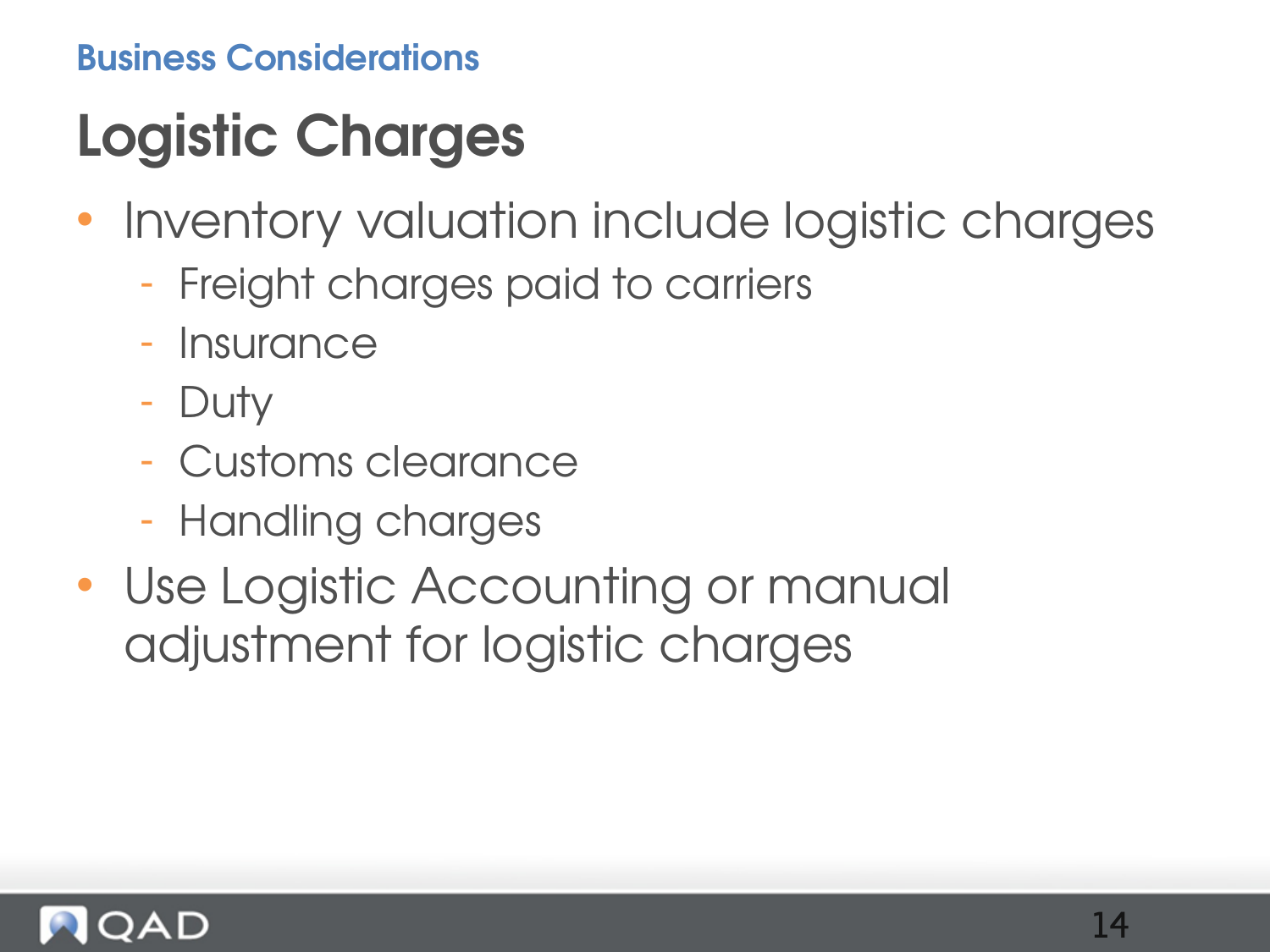

Business Considerations
# Logistic Charges
Inventory valuation include logistic charges
Freight charges paid to carriers
Insurance
Duty
Customs clearance
Handling charges
Use Logistic Accounting or manual adjustment for logistic charges
14